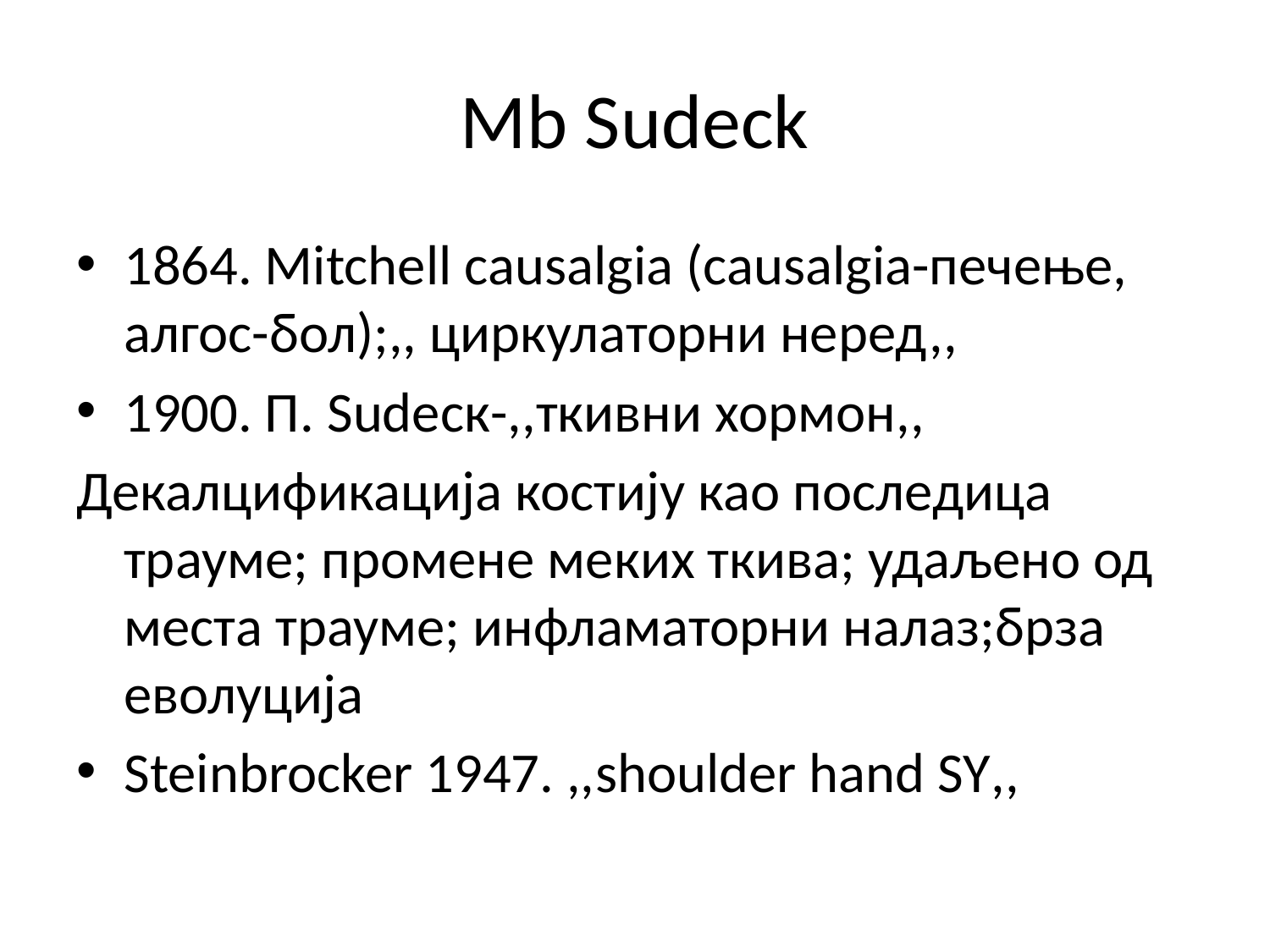

# Mb Sudeck
1864. Мitchell causalgia (causalgia-печење, алгос-бол);,, циркулаторни неред,,
1900. П. Sudecк-,,ткивни хормон,,
Декалцификација костију као последица трауме; промене меких ткива; удаљено од места трауме; инфламаторни налаз;брза еволуција
Steinbrocker 1947. ,,shoulder hand SY,,